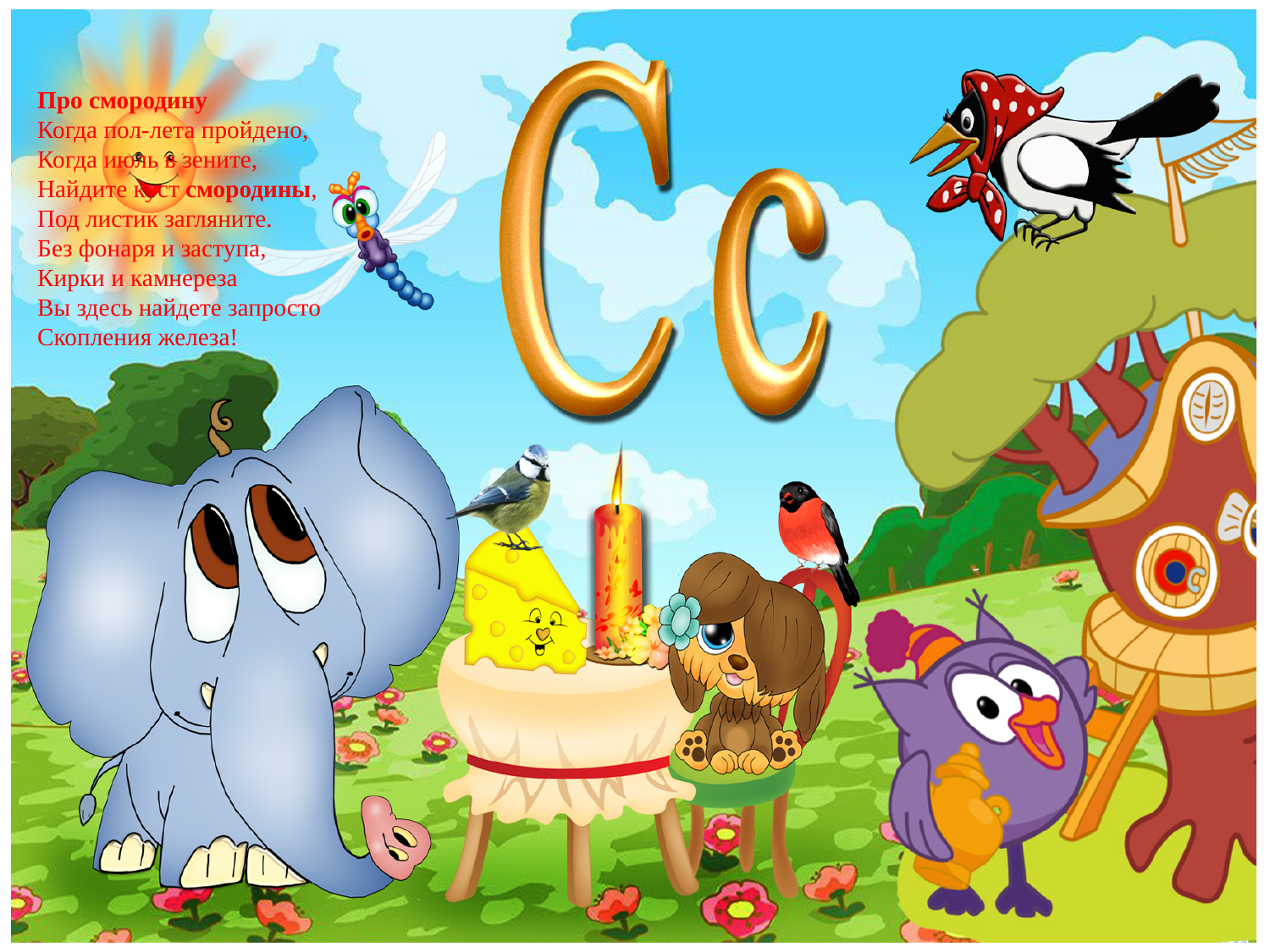

Про смородину
Когда пол-лета пройдено,
Когда июль в зените,
Найдите куст смородины,
Под листик загляните.
Без фонаря и заступа,
Кирки и камнереза
Вы здесь найдете запросто
Скопления железа!